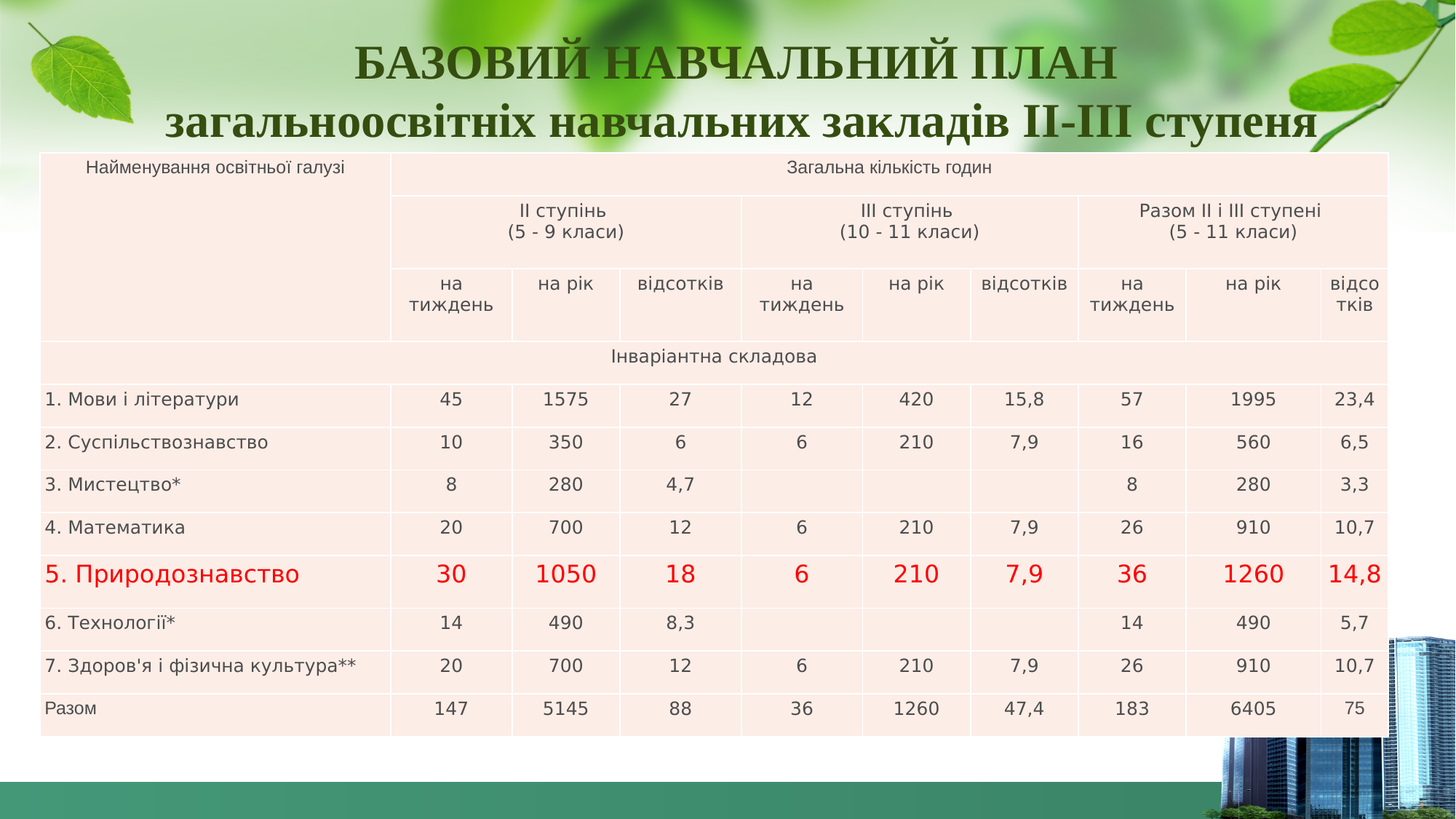

БАЗОВИЙ НАВЧАЛЬНИЙ ПЛАН
загальноосвітніх навчальних закладів II-III ступеня
| Найменування освітньої галузі | Загальна кількість годин |  |  |  |  |  |  |  |  |
| --- | --- | --- | --- | --- | --- | --- | --- | --- | --- |
|  | II ступінь (5 - 9 класи) |  |  | III ступінь (10 - 11 класи) |  |  | Разом II і III ступені (5 - 11 класи) |  |  |
|  | на тиждень | на рік | відсотків | на тиждень | на рік | відсотків | на тиждень | на рік | відсотків |
| Інваріантна складова |  |  |  |  |  |  |  |  |  |
| 1. Мови і літератури | 45 | 1575 | 27 | 12 | 420 | 15,8 | 57 | 1995 | 23,4 |
| 2. Суспільствознавство | 10 | 350 | 6 | 6 | 210 | 7,9 | 16 | 560 | 6,5 |
| 3. Мистецтво\* | 8 | 280 | 4,7 |  |  |  | 8 | 280 | 3,3 |
| 4. Математика | 20 | 700 | 12 | 6 | 210 | 7,9 | 26 | 910 | 10,7 |
| 5. Природознавство | 30 | 1050 | 18 | 6 | 210 | 7,9 | 36 | 1260 | 14,8 |
| 6. Технології\* | 14 | 490 | 8,3 |  |  |  | 14 | 490 | 5,7 |
| 7. Здоров'я і фізична культура\*\* | 20 | 700 | 12 | 6 | 210 | 7,9 | 26 | 910 | 10,7 |
| Разом | 147 | 5145 | 88 | 36 | 1260 | 47,4 | 183 | 6405 | 75 |